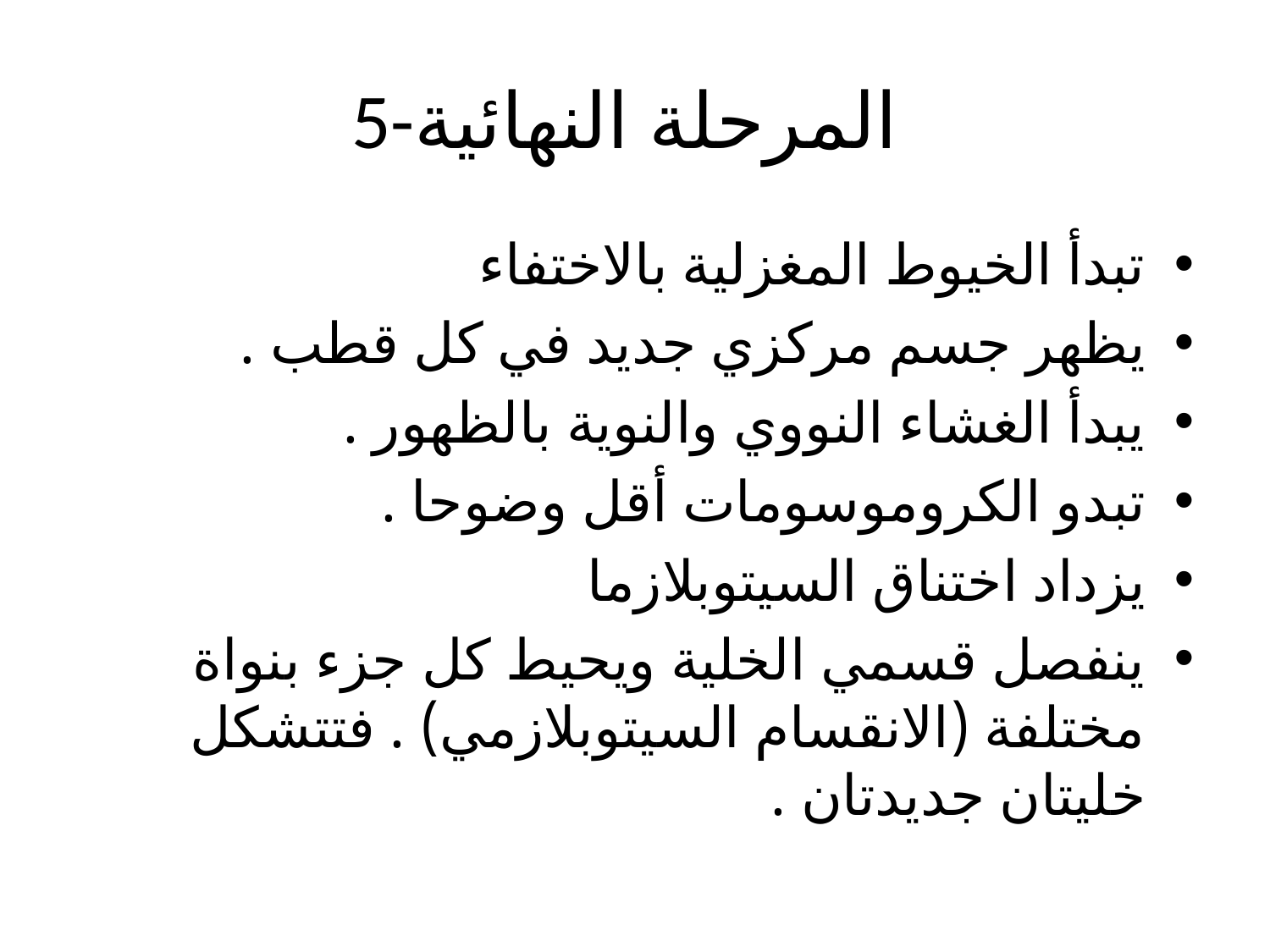

# 5-المرحلة النهائية
تبدأ الخيوط المغزلية بالاختفاء
يظهر جسم مركزي جديد في كل قطب .
يبدأ الغشاء النووي والنوية بالظهور .
تبدو الكروموسومات أقل وضوحا .
يزداد اختناق السيتوبلازما
ينفصل قسمي الخلية ويحيط كل جزء بنواة مختلفة (الانقسام السيتوبلازمي) . فتتشكل خليتان جديدتان .